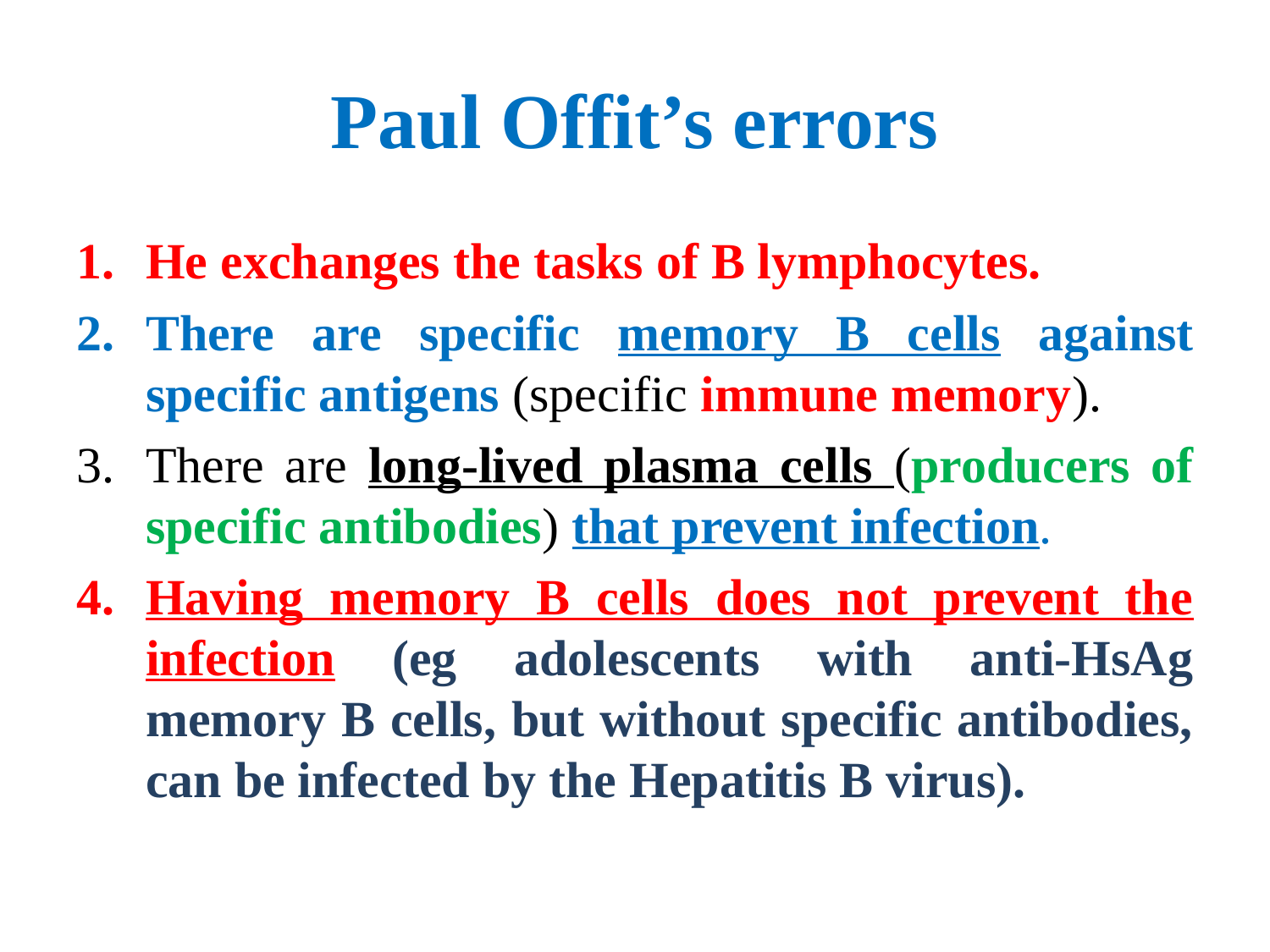

# Paul Offit’s errors
He exchanges the tasks of B lymphocytes.
There are specific memory B cells against specific antigens (specific immune memory).
There are long-lived plasma cells (producers of specific antibodies) that prevent infection.
Having memory B cells does not prevent the infection (eg adolescents with anti-HsAg memory B cells, but without specific antibodies, can be infected by the Hepatitis B virus).